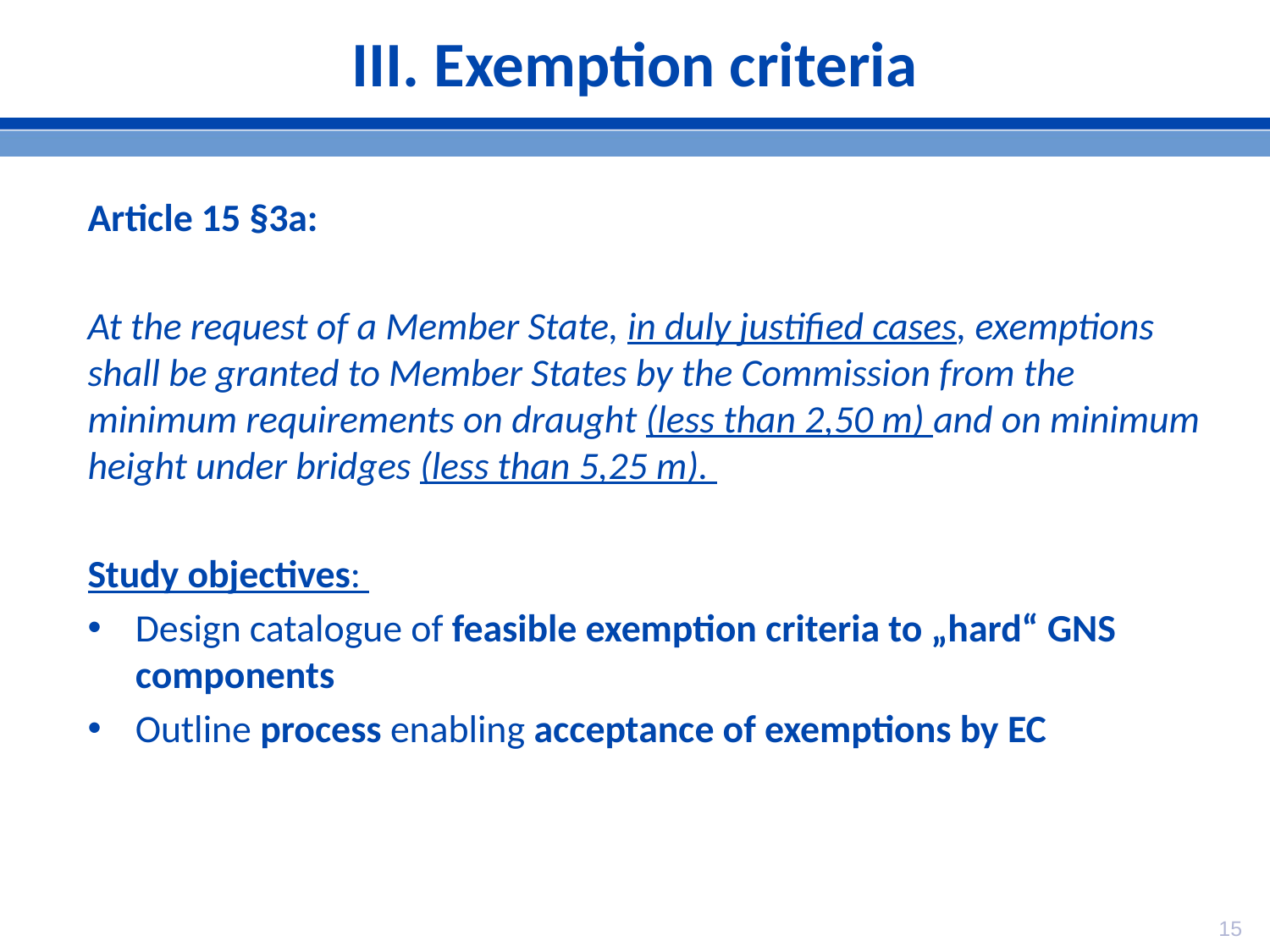

# III. Exemption criteria
Article 15 §3a:

At the request of a Member State, in duly justified cases, exemptions shall be granted to Member States by the Commission from the minimum requirements on draught (less than 2,50 m) and on minimum height under bridges (less than 5,25 m).

Study objectives:
Design catalogue of feasible exemption criteria to „hard“ GNS components
Outline process enabling acceptance of exemptions by EC

15